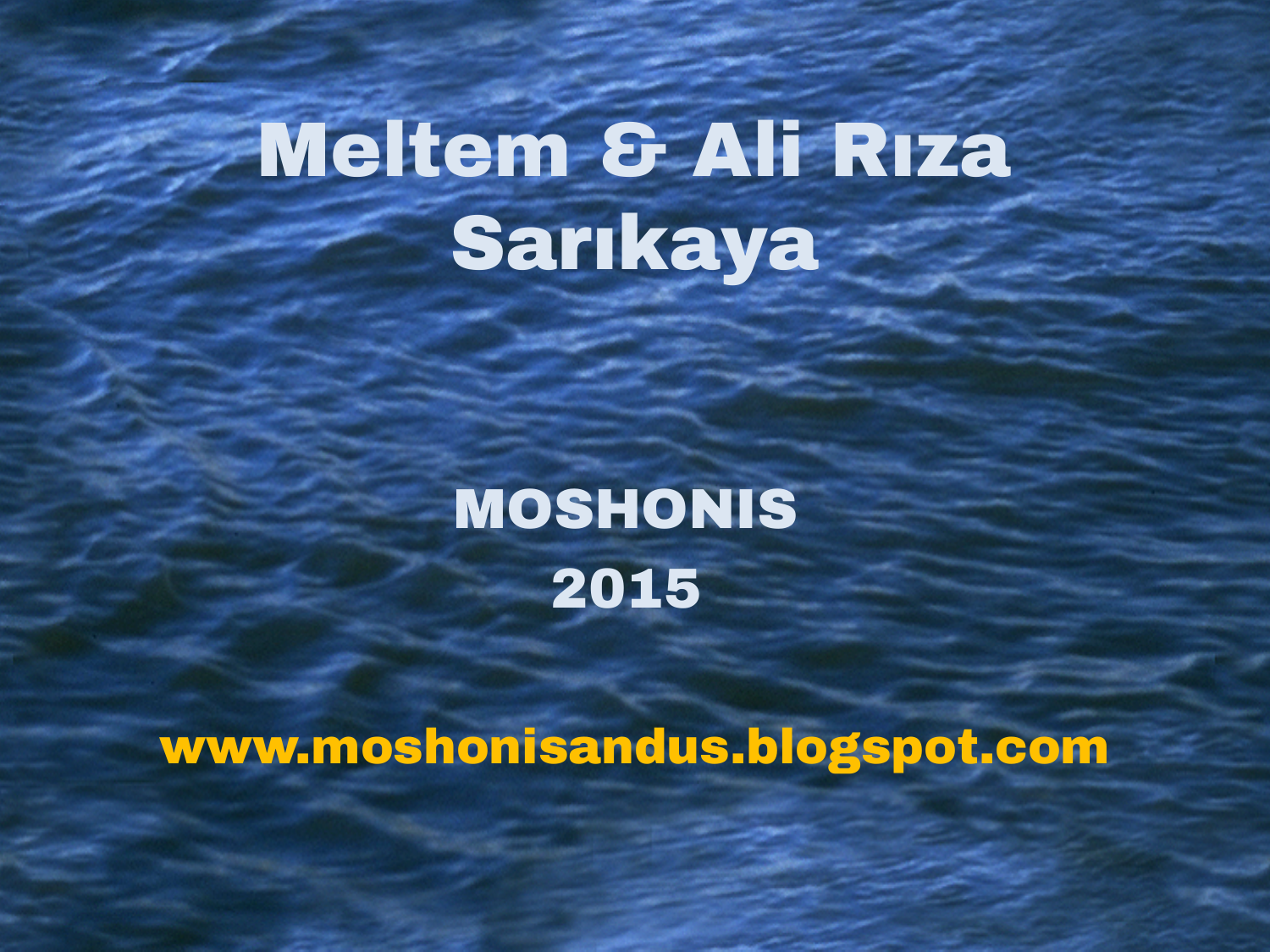

Meltem & Ali Rıza Sarıkaya
MOSHONIS
2015
# www.moshonisandus.blogspot.com